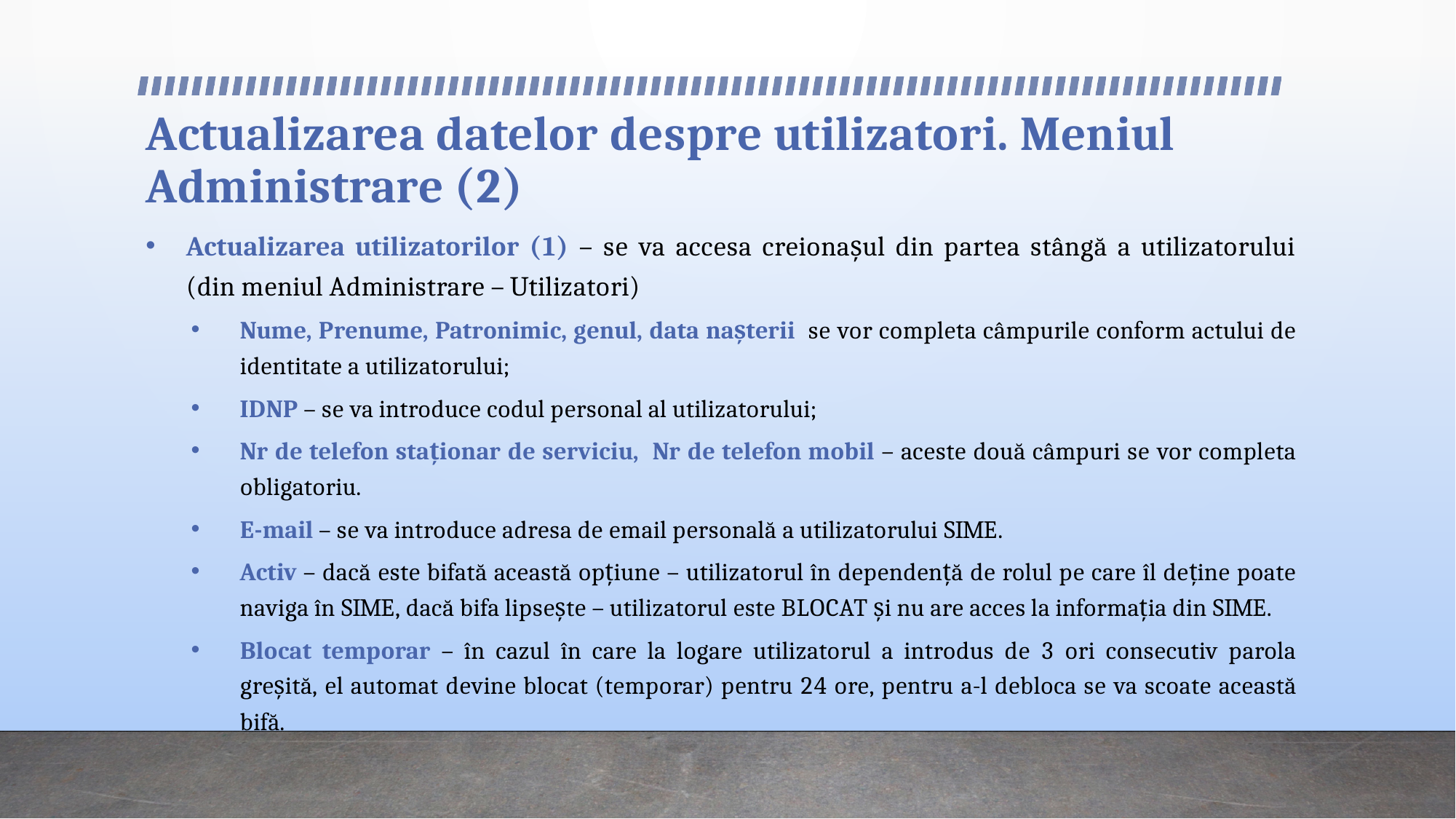

# Actualizarea datelor despre utilizatori. Meniul Administrare (2)
Actualizarea utilizatorilor (1) – se va accesa creionașul din partea stângă a utilizatorului (din meniul Administrare – Utilizatori)
Nume, Prenume, Patronimic, genul, data nașterii  se vor completa câmpurile conform actului de identitate a utilizatorului;
IDNP – se va introduce codul personal al utilizatorului;
Nr de telefon staționar de serviciu,  Nr de telefon mobil – aceste două câmpuri se vor completa obligatoriu.
E-mail – se va introduce adresa de email personală a utilizatorului SIME.
Activ – dacă este bifată această opțiune – utilizatorul în dependență de rolul pe care îl deține poate naviga în SIME, dacă bifa lipsește – utilizatorul este BLOCAT și nu are acces la informația din SIME.
Blocat temporar – în cazul în care la logare utilizatorul a introdus de 3 ori consecutiv parola greșită, el automat devine blocat (temporar) pentru 24 ore, pentru a-l debloca se va scoate această bifă.